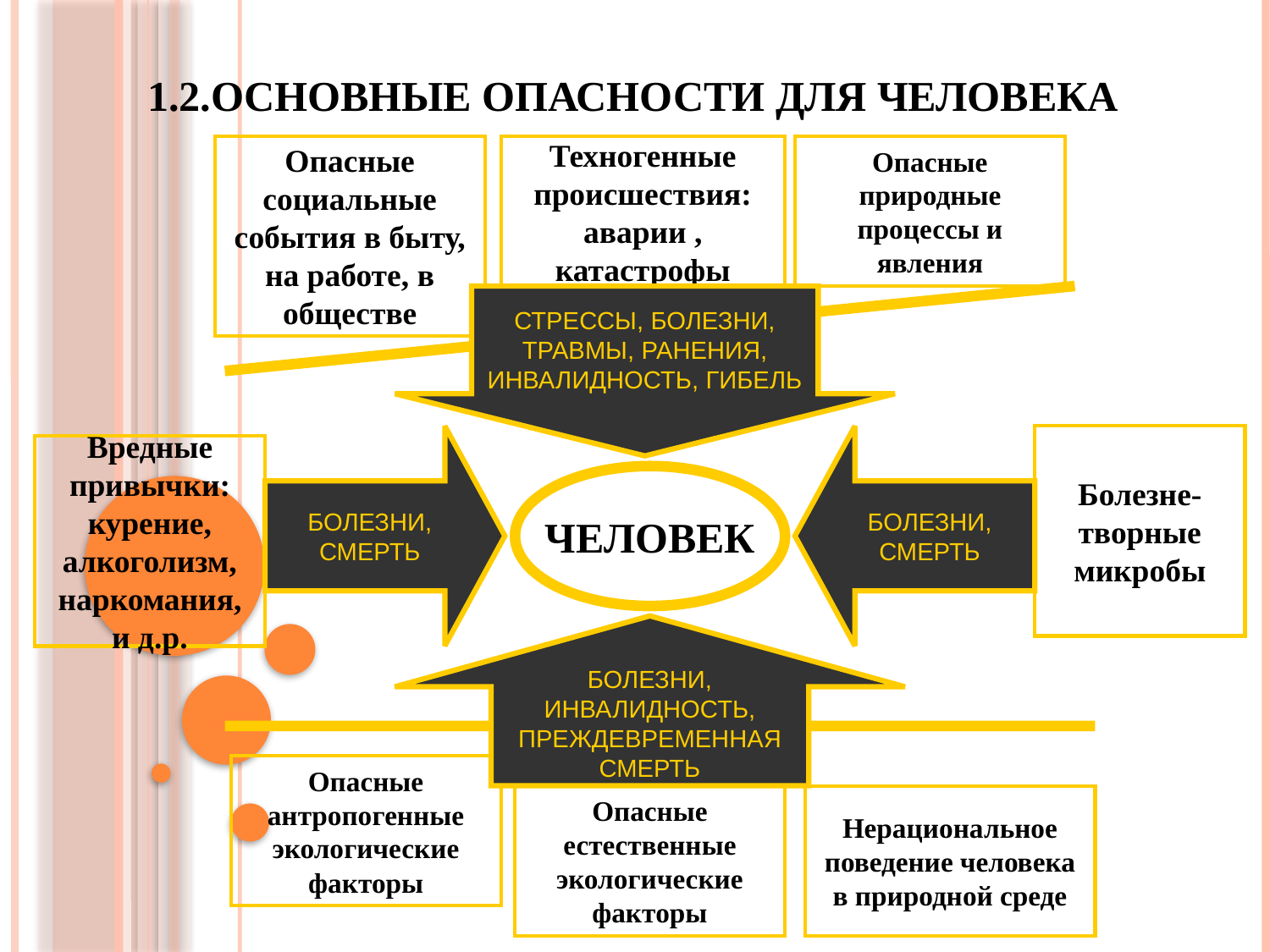

# 1.2.ОСНОВНЫЕ ОПАСНОСТИ ДЛЯ ЧЕЛОВЕКА
Опасные социальные события в быту, на работе, в обществе
Техногенные происшествия: аварии , катастрофы
Опасные природные процессы и явления

СТРЕССЫ, БОЛЕЗНИ, ТРАВМЫ, РАНЕНИЯ, ИНВАЛИДНОСТЬ, ГИБЕЛЬ
БОЛЕЗНИ, СМЕРТЬ
БОЛЕЗНИ, СМЕРТЬ
Болезне-творные микробы
Вредные привычки: курение, алкоголизм, наркомания, и д.р.
ЧЕЛОВЕК
БОЛЕЗНИ, ИНВАЛИДНОСТЬ, ПРЕЖДЕВРЕМЕННАЯ СМЕРТЬ

Опасные антропогенные экологические факторы
Опасные естественные экологические факторы
Нерациональное поведение человека в природной среде